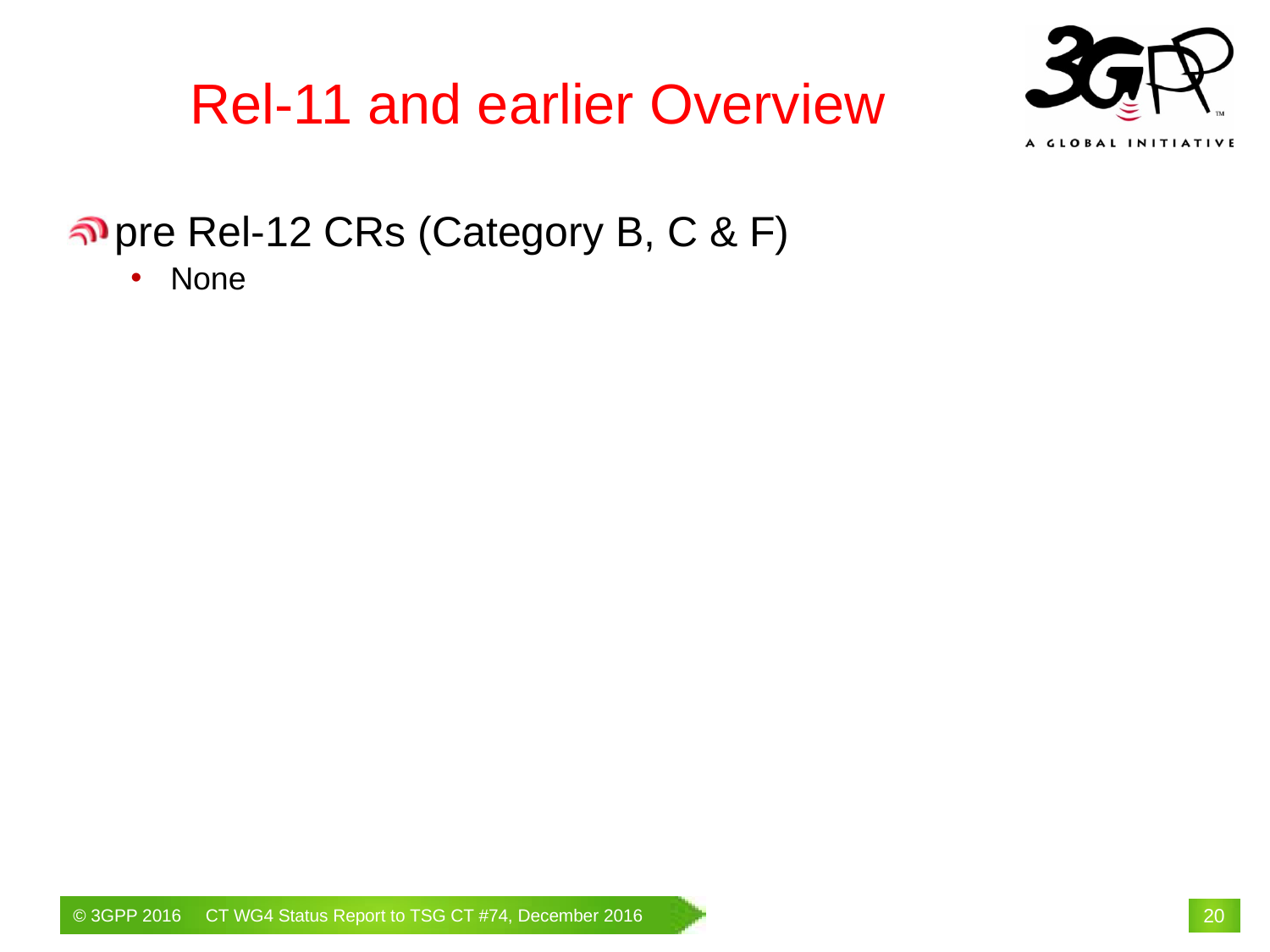

# Rel-11 and earlier Overview
pre Rel-12 CRs (Category B, C & F)
None